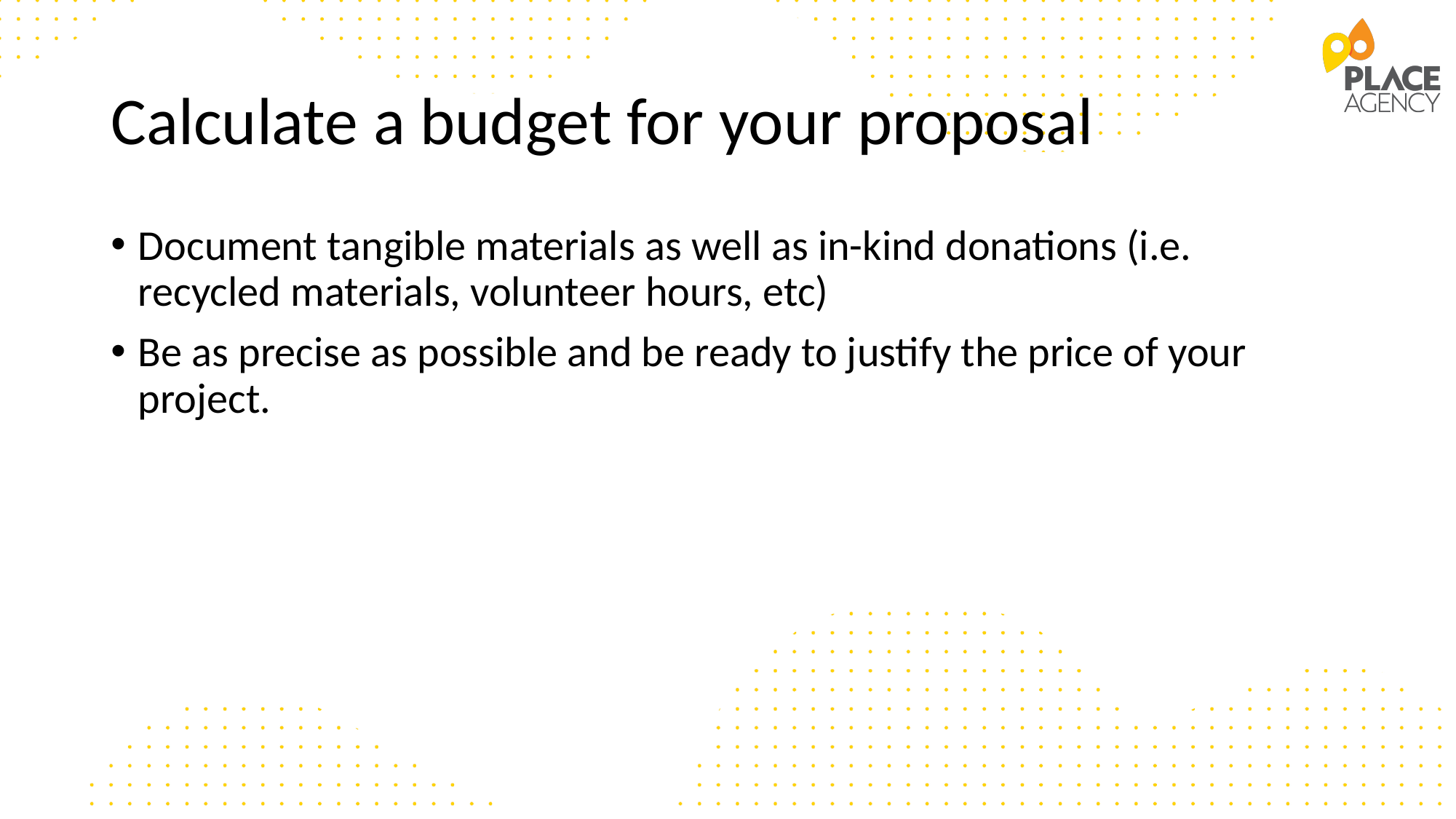

# Calculate a budget for your proposal
Document tangible materials as well as in-kind donations (i.e. recycled materials, volunteer hours, etc)
Be as precise as possible and be ready to justify the price of your project.